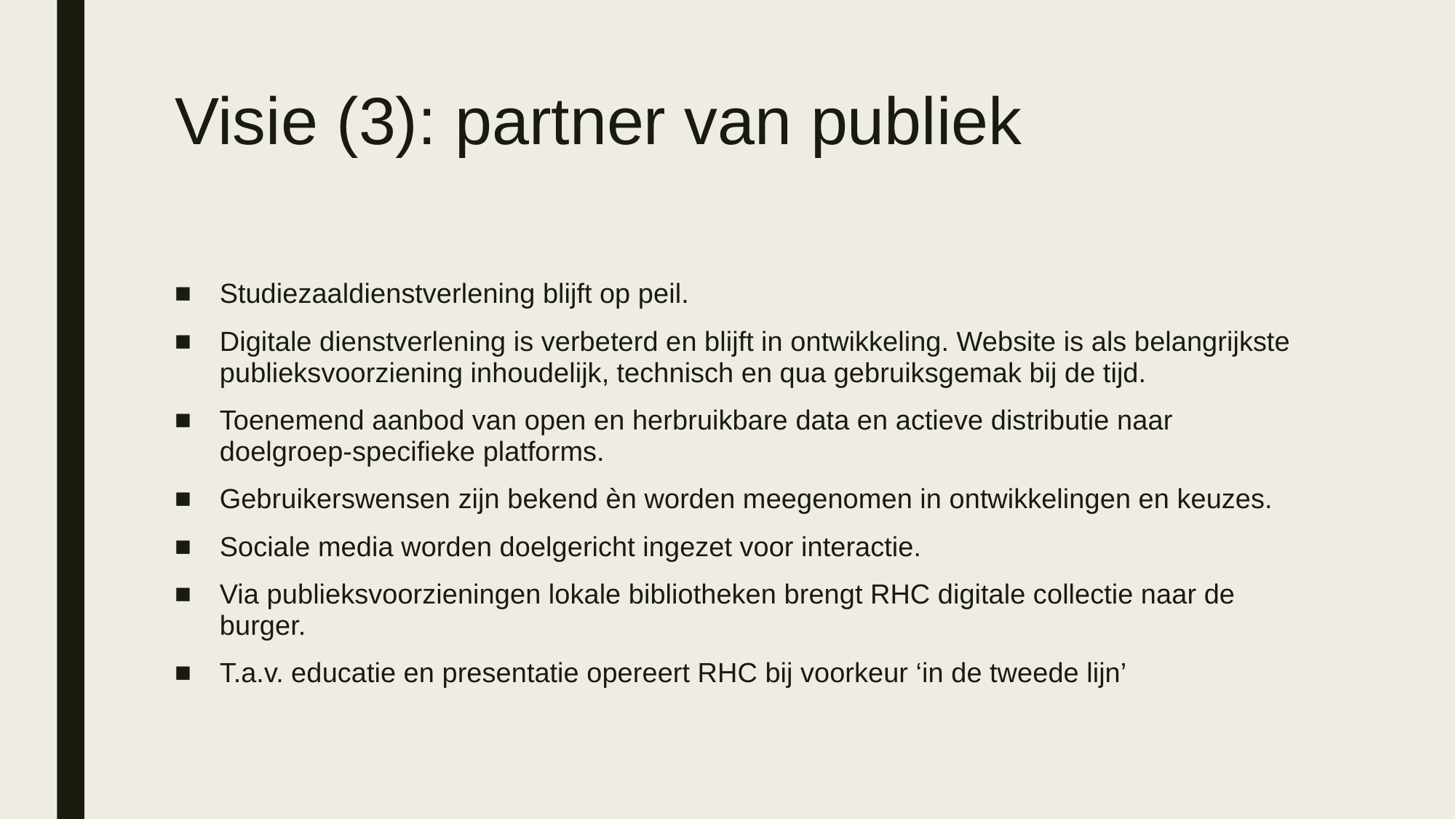

# Visie (3): partner van publiek
Studiezaaldienstverlening blijft op peil.
Digitale dienstverlening is verbeterd en blijft in ontwikkeling. Website is als belangrijkste publieksvoorziening inhoudelijk, technisch en qua gebruiksgemak bij de tijd.
Toenemend aanbod van open en herbruikbare data en actieve distributie naar doelgroep-specifieke platforms.
Gebruikerswensen zijn bekend èn worden meegenomen in ontwikkelingen en keuzes.
Sociale media worden doelgericht ingezet voor interactie.
Via publieksvoorzieningen lokale bibliotheken brengt RHC digitale collectie naar de burger.
T.a.v. educatie en presentatie opereert RHC bij voorkeur ‘in de tweede lijn’